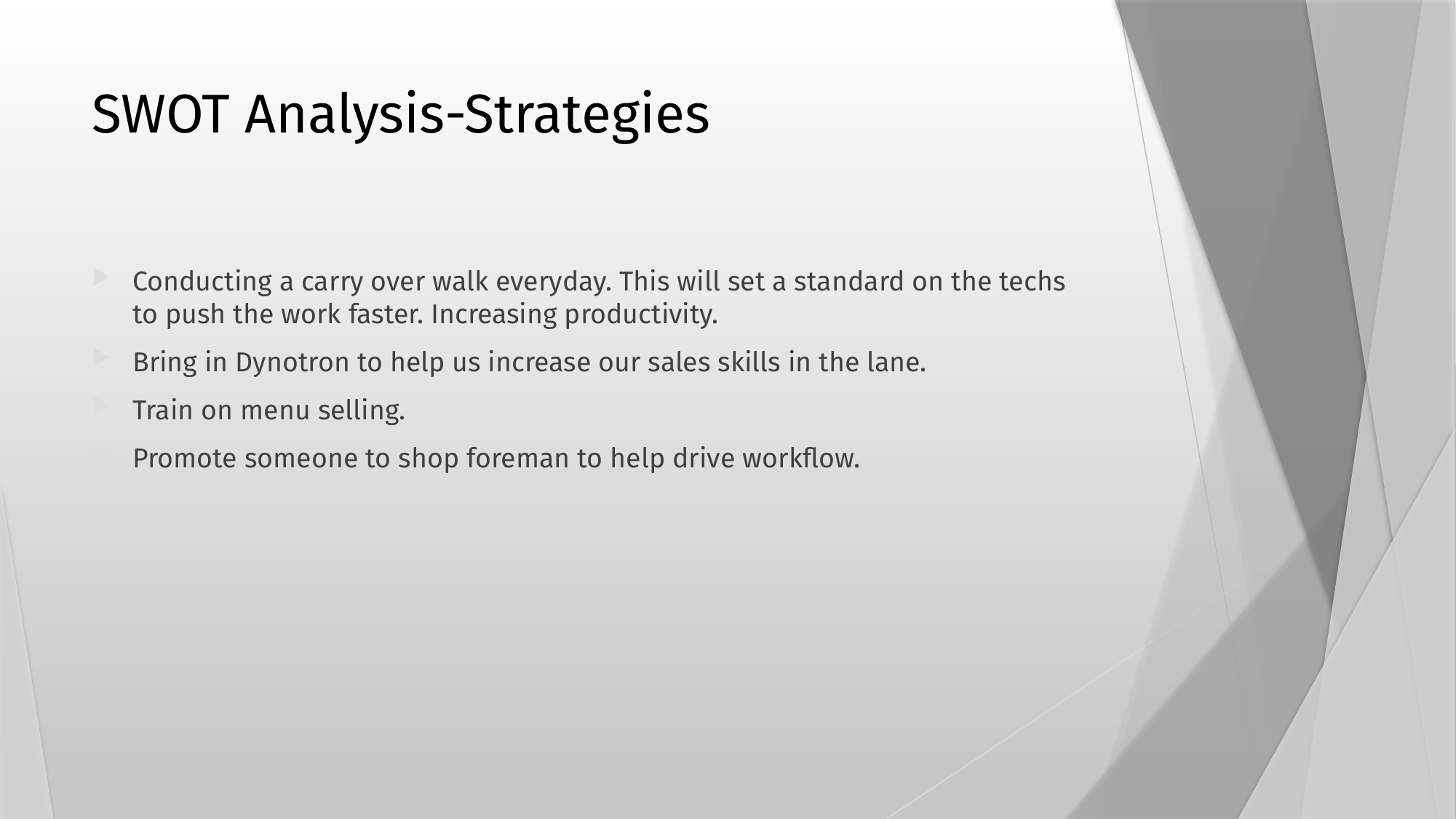

# SWOT Analysis-Strategies
Conducting a carry over walk everyday. This will set a standard on the techs to push the work faster. Increasing productivity.
Bring in Dynotron to help us increase our sales skills in the lane.
Train on menu selling.
Promote someone to shop foreman to help drive workflow.